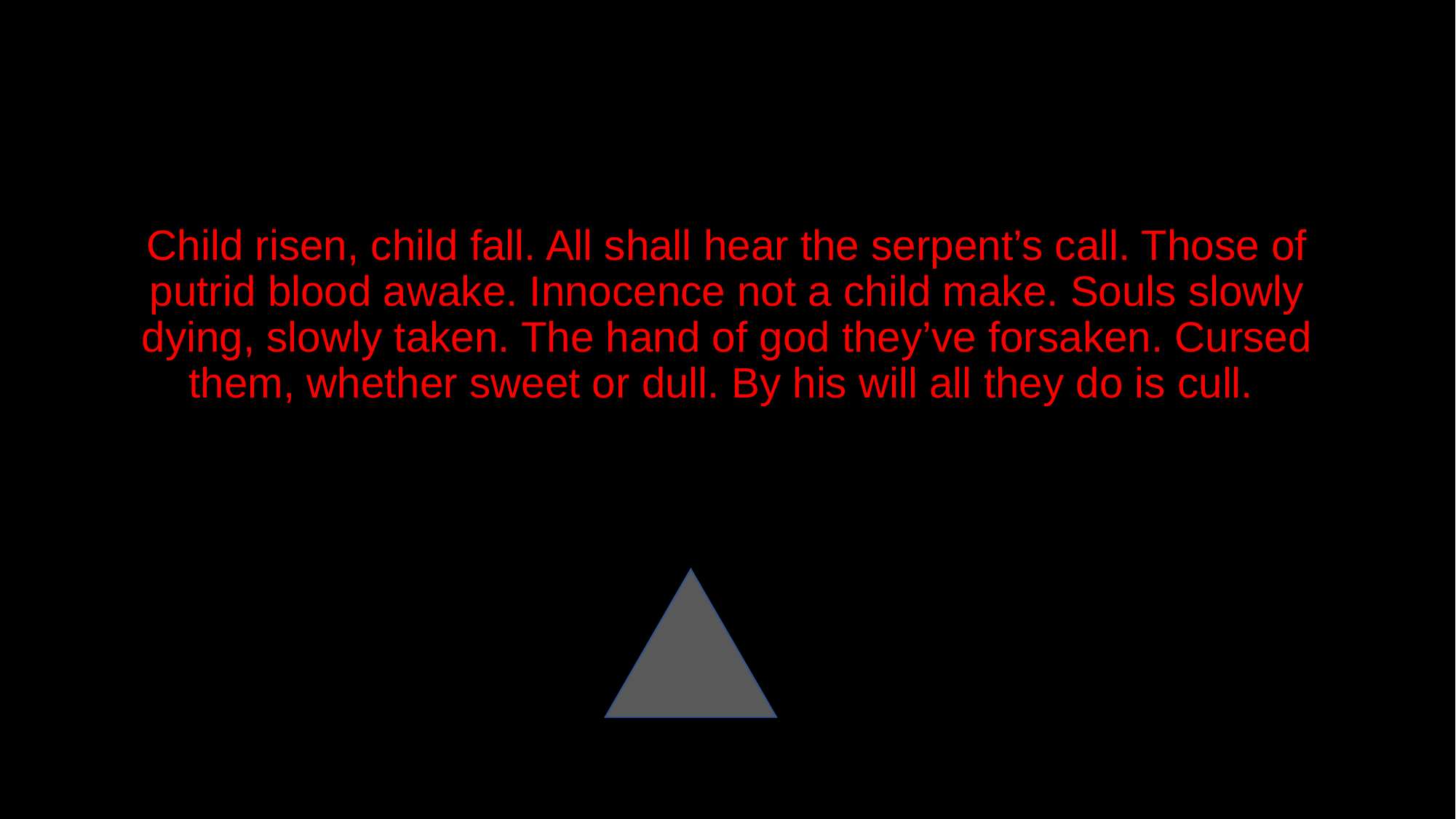

Child risen, child fall. All shall hear the serpent’s call. Those of putrid blood awake. Innocence not a child make. Souls slowly dying, slowly taken. The hand of god they’ve forsaken. Cursed them, whether sweet or dull. By his will all they do is cull.